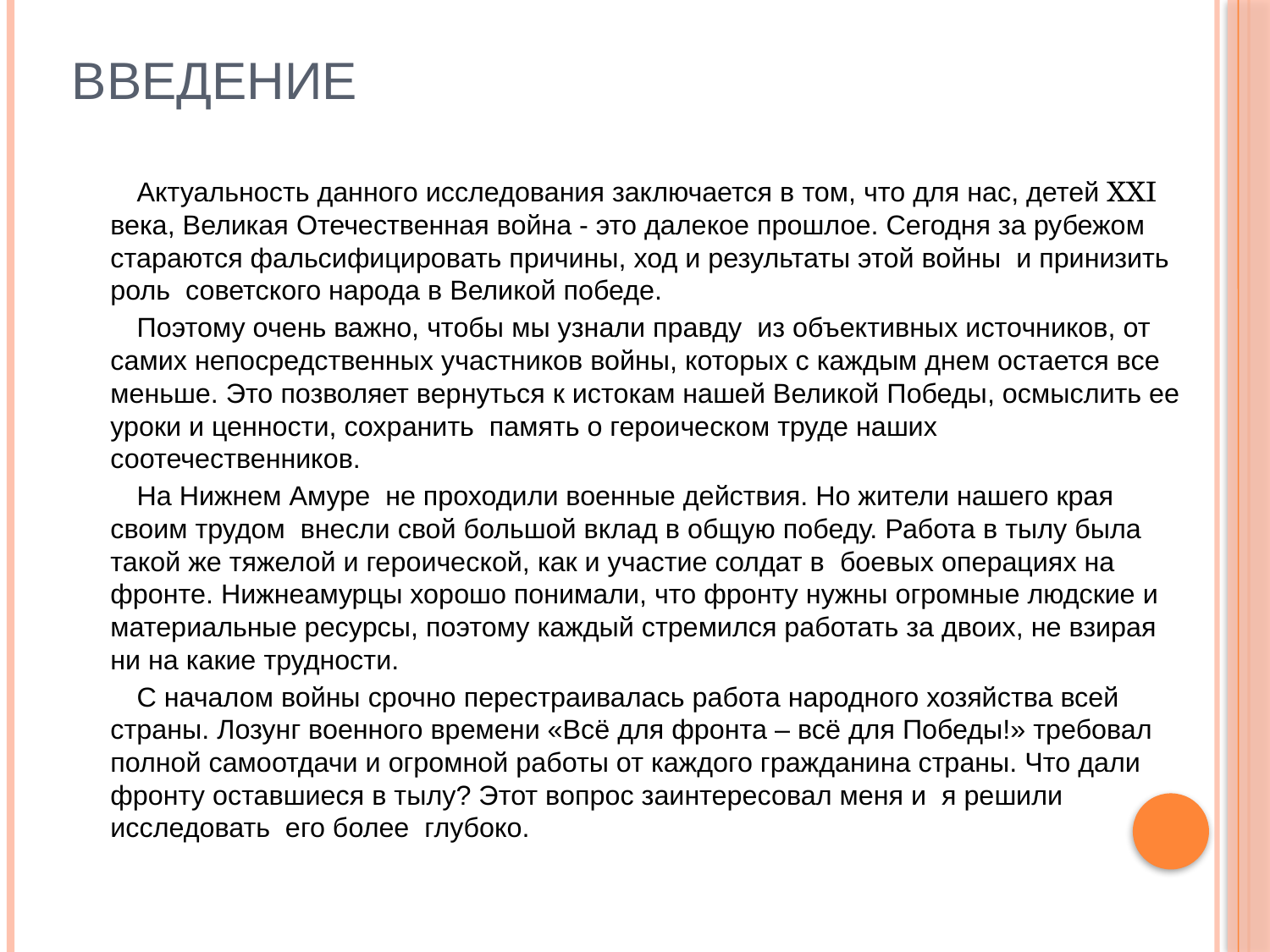

# Введение
        Актуальность данного исследования заключается в том, что для нас, детей XXI века, Великая Отечественная война - это далекое прошлое. Сегодня за рубежом  стараются фальсифицировать причины, ход и результаты этой войны  и принизить роль  советского народа в Великой победе.
        Поэтому очень важно, чтобы мы узнали правду  из объективных источников, от самих непосредственных участников войны, которых с каждым днем остается все меньше. Это позволяет вернуться к истокам нашей Великой Победы, осмыслить ее уроки и ценности, сохранить  память о героическом труде наших соотечественников.
        На Нижнем Амуре  не проходили военные действия. Но жители нашего края своим трудом  внесли свой большой вклад в общую победу. Работа в тылу была такой же тяжелой и героической, как и участие солдат в  боевых операциях на фронте. Нижнеамурцы хорошо понимали, что фронту нужны огромные людские и материальные ресурсы, поэтому каждый стремился работать за двоих, не взирая ни на какие трудности.
        С началом войны срочно перестраивалась работа народного хозяйства всей страны. Лозунг военного времени «Всё для фронта – всё для Победы!» требовал полной самоотдачи и огромной работы от каждого гражданина страны. Что дали фронту оставшиеся в тылу? Этот вопрос заинтересовал меня и  я решили исследовать  его более  глубоко.